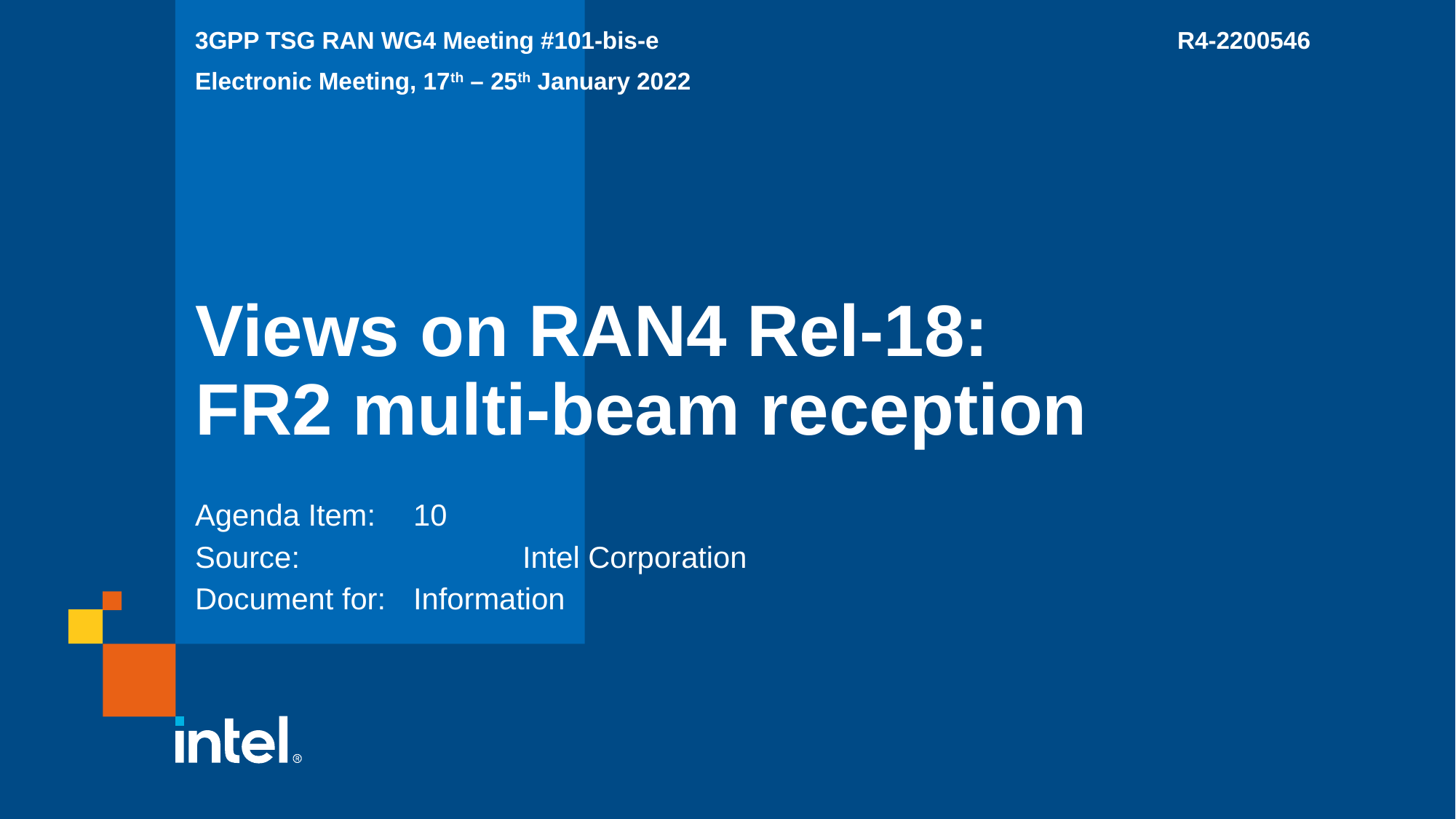

3GPP TSG RAN WG4 Meeting #101-bis-e					R4-2200546
Electronic Meeting, 17th – 25th January 2022
# Views on RAN4 Rel-18: FR2 multi-beam reception
Agenda Item:	10
Source: 		Intel Corporation
Document for:	Information